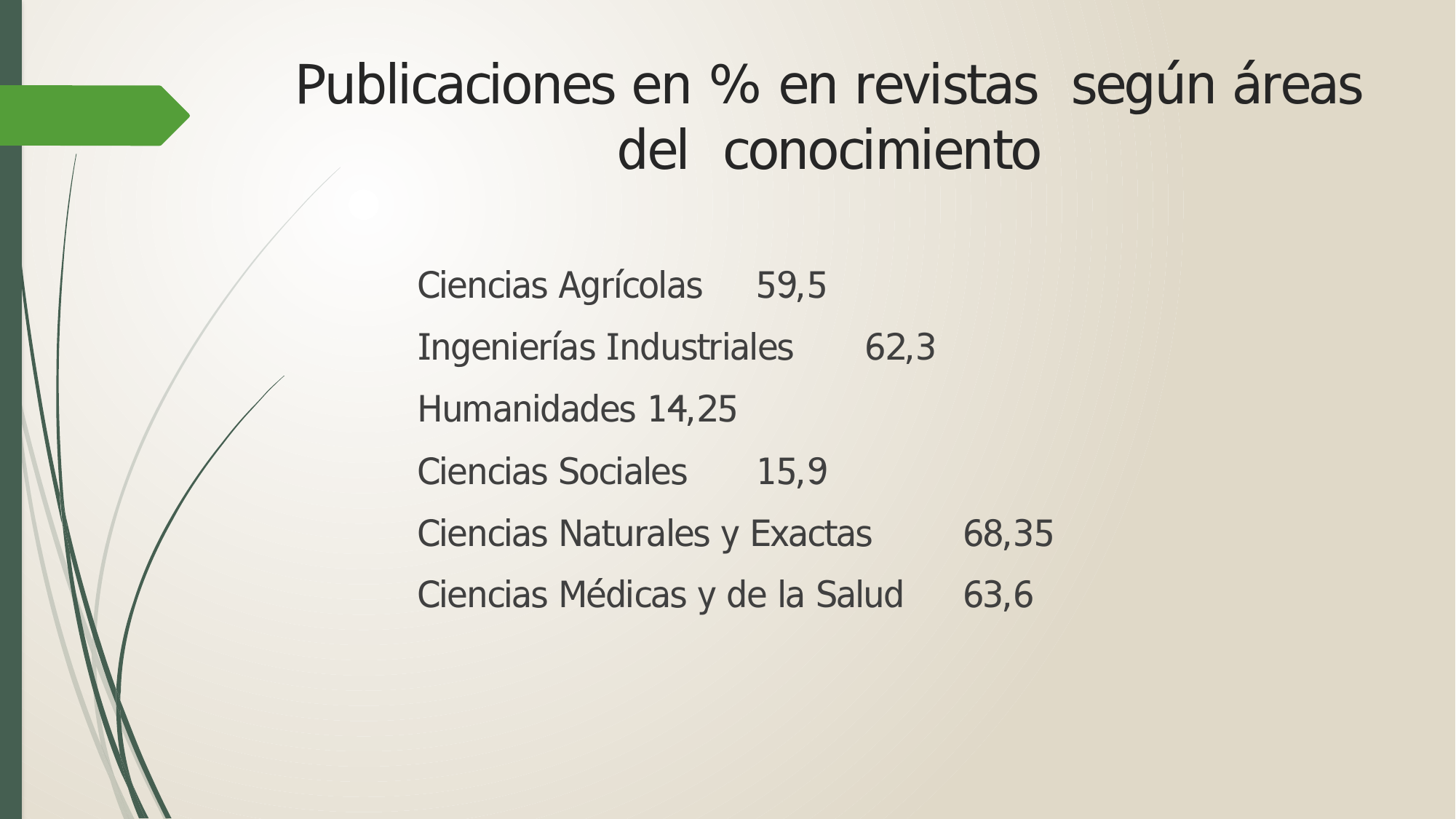

# Publicaciones en % en revistas  según áreas del  conocimiento
	Ciencias Agrícolas 	 59,5
	Ingenierías Industriales 	 62,3
	Humanidades	 14,25
	Ciencias Sociales 	 15,9
	Ciencias Naturales y Exactas 	68,35
	Ciencias Médicas y de la Salud 	63,6